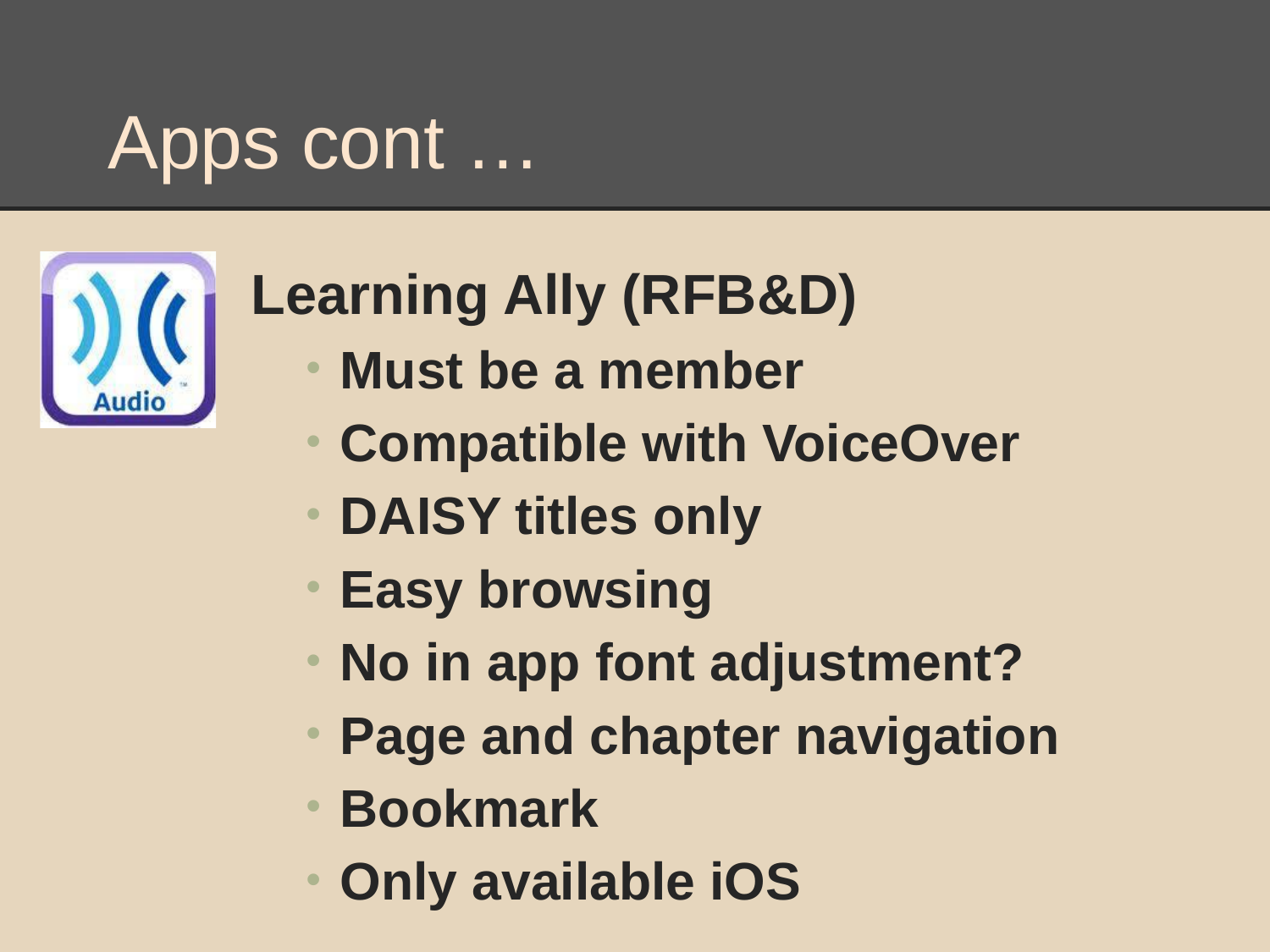

# Apps cont …

Learning Ally (RFB&D)
Must be a member
Compatible with VoiceOver
DAISY titles only
Easy browsing
No in app font adjustment?
Page and chapter navigation
Bookmark
Only available iOS